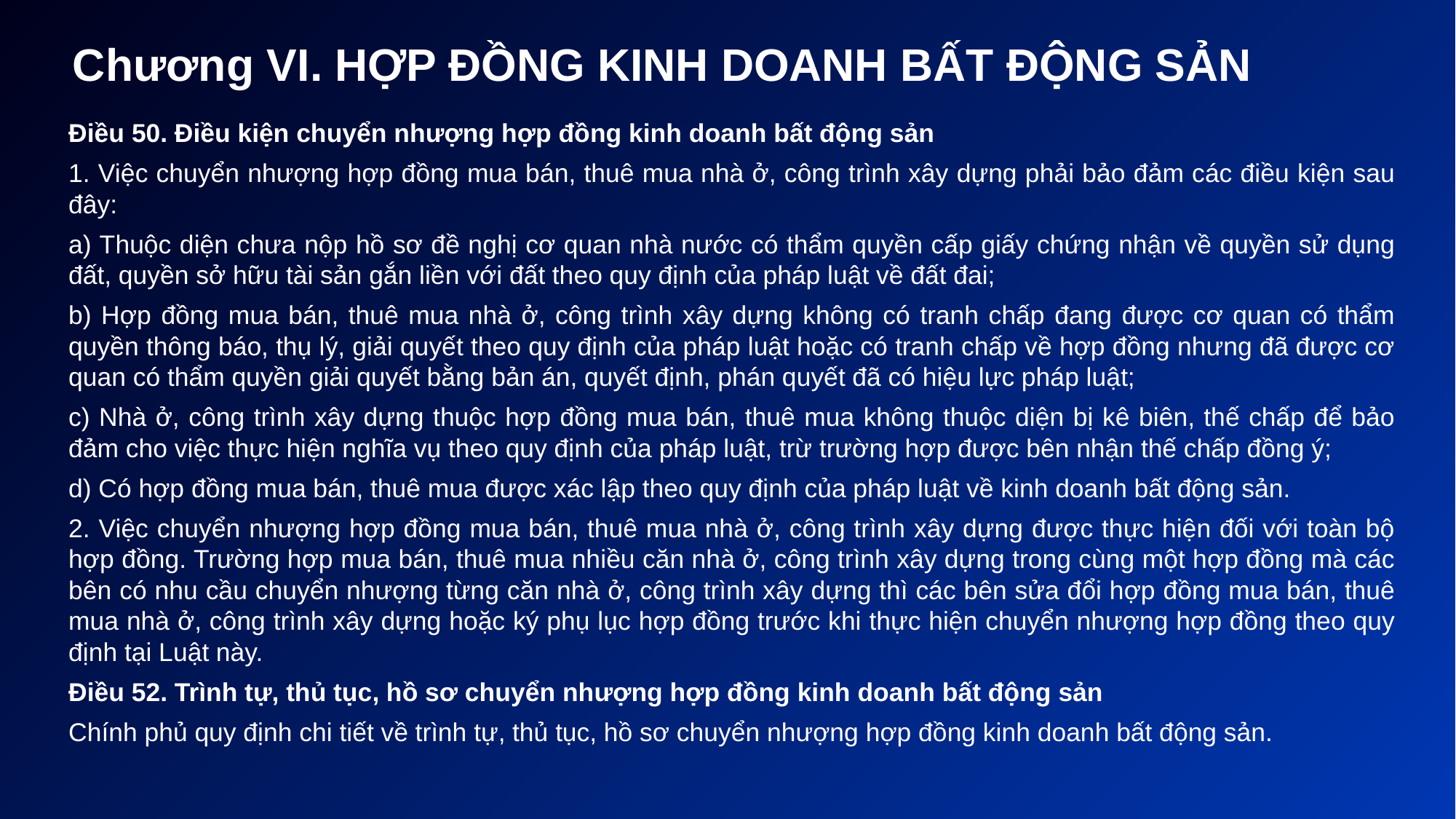

# Chương VI. HỢP ĐỒNG KINH DOANH BẤT ĐỘNG SẢN
Điều 50. Điều kiện chuyển nhượng hợp đồng kinh doanh bất động sản
1. Việc chuyển nhượng hợp đồng mua bán, thuê mua nhà ở, công trình xây dựng phải bảo đảm các điều kiện sau đây:
a) Thuộc diện chưa nộp hồ sơ đề nghị cơ quan nhà nước có thẩm quyền cấp giấy chứng nhận về quyền sử dụng đất, quyền sở hữu tài sản gắn liền với đất theo quy định của pháp luật về đất đai;
b) Hợp đồng mua bán, thuê mua nhà ở, công trình xây dựng không có tranh chấp đang được cơ quan có thẩm quyền thông báo, thụ lý, giải quyết theo quy định của pháp luật hoặc có tranh chấp về hợp đồng nhưng đã được cơ quan có thẩm quyền giải quyết bằng bản án, quyết định, phán quyết đã có hiệu lực pháp luật;
c) Nhà ở, công trình xây dựng thuộc hợp đồng mua bán, thuê mua không thuộc diện bị kê biên, thế chấp để bảo đảm cho việc thực hiện nghĩa vụ theo quy định của pháp luật, trừ trường hợp được bên nhận thế chấp đồng ý;
d) Có hợp đồng mua bán, thuê mua được xác lập theo quy định của pháp luật về kinh doanh bất động sản.
2. Việc chuyển nhượng hợp đồng mua bán, thuê mua nhà ở, công trình xây dựng được thực hiện đối với toàn bộ hợp đồng. Trường hợp mua bán, thuê mua nhiều căn nhà ở, công trình xây dựng trong cùng một hợp đồng mà các bên có nhu cầu chuyển nhượng từng căn nhà ở, công trình xây dựng thì các bên sửa đổi hợp đồng mua bán, thuê mua nhà ở, công trình xây dựng hoặc ký phụ lục hợp đồng trước khi thực hiện chuyển nhượng hợp đồng theo quy định tại Luật này.
Điều 52. Trình tự, thủ tục, hồ sơ chuyển nhượng hợp đồng kinh doanh bất động sản
Chính phủ quy định chi tiết về trình tự, thủ tục, hồ sơ chuyển nhượng hợp đồng kinh doanh bất động sản.